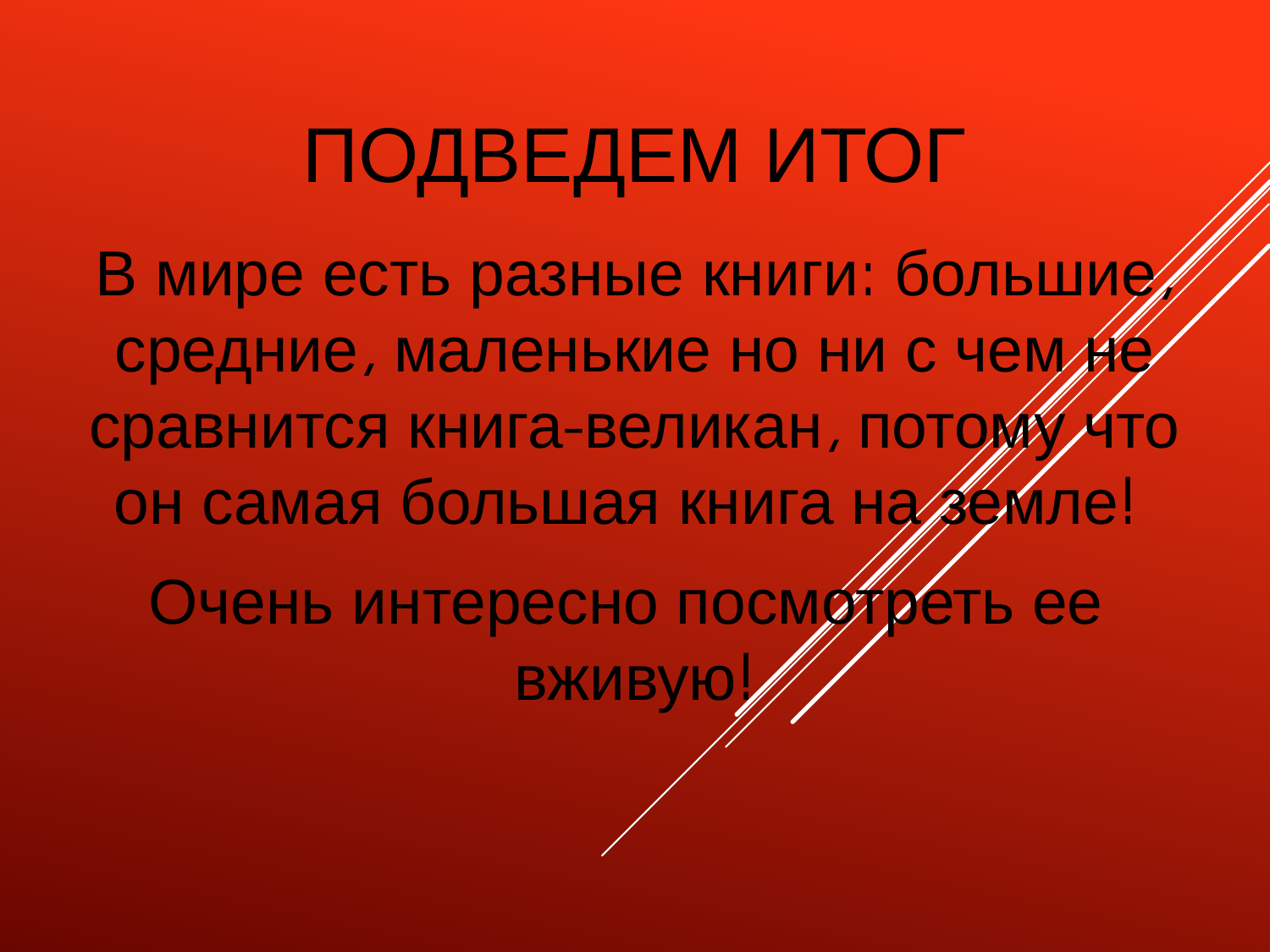

# Подведем итог
В мире есть разные книги: большие, средние, маленькие но ни с чем не сравнится книга-великан, потому что он самая большая книга на земле!
Очень интересно посмотреть ее  вживую!